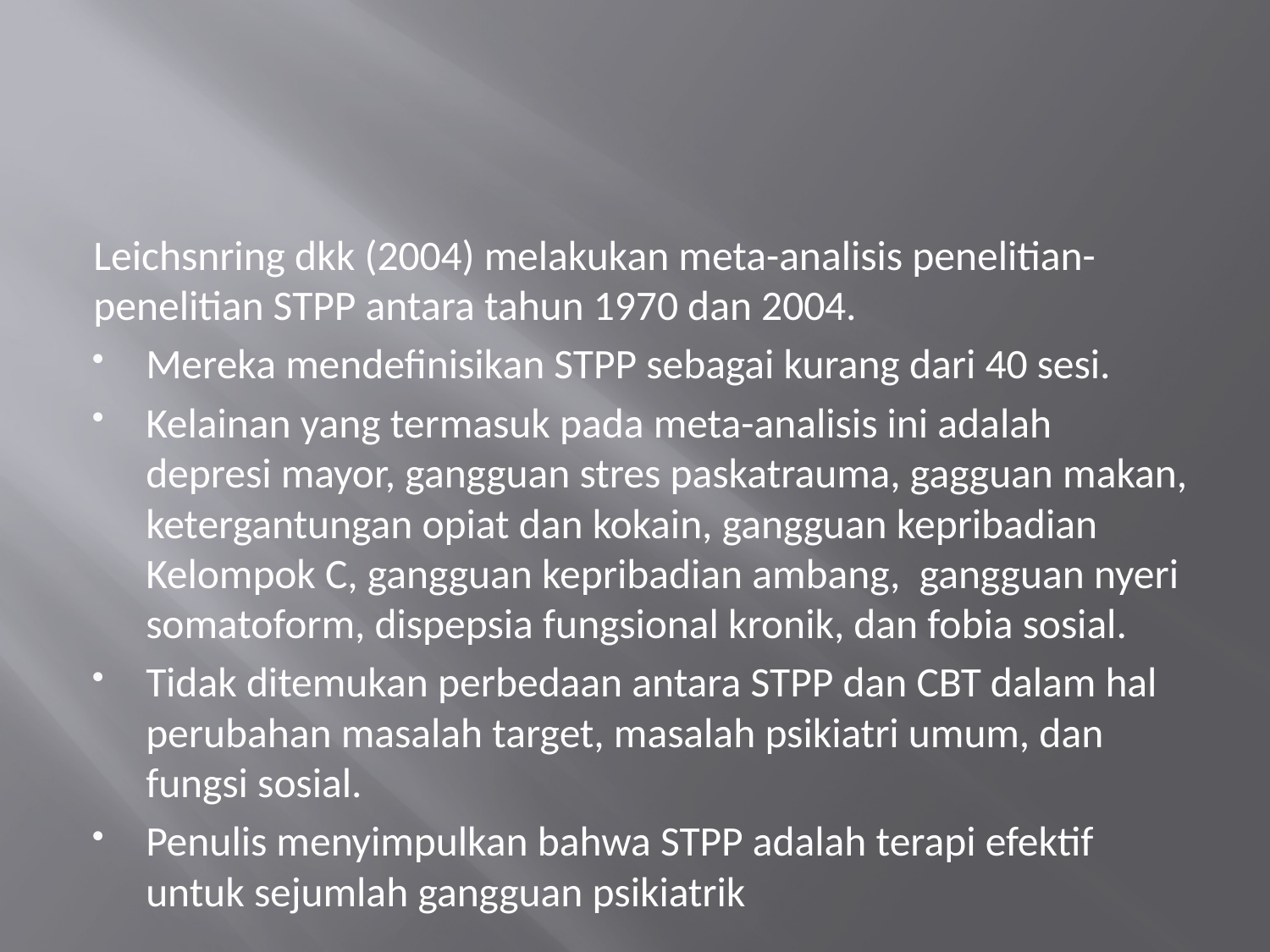

#
Leichsnring dkk (2004) melakukan meta-analisis penelitian-penelitian STPP antara tahun 1970 dan 2004.
Mereka mendefinisikan STPP sebagai kurang dari 40 sesi.
Kelainan yang termasuk pada meta-analisis ini adalah  depresi mayor, gangguan stres paskatrauma, gagguan makan, ketergantungan opiat dan kokain, gangguan kepribadian Kelompok C, gangguan kepribadian ambang,  gangguan nyeri somatoform, dispepsia fungsional kronik, dan fobia sosial.
Tidak ditemukan perbedaan antara STPP dan CBT dalam hal perubahan masalah target, masalah psikiatri umum, dan fungsi sosial.
Penulis menyimpulkan bahwa STPP adalah terapi efektif untuk sejumlah gangguan psikiatrik